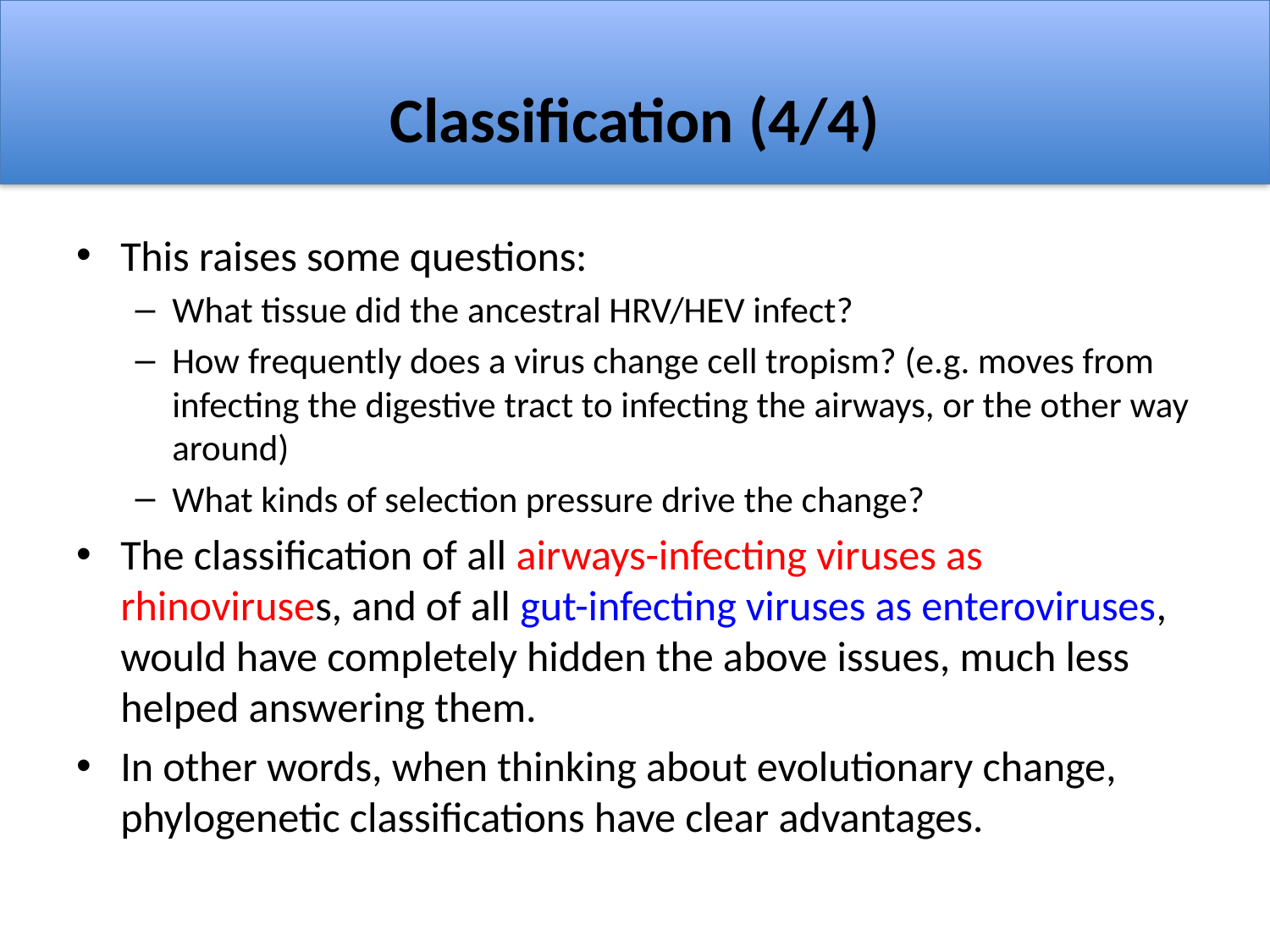

# Classification (4/4)
This raises some questions:
What tissue did the ancestral HRV/HEV infect?
How frequently does a virus change cell tropism? (e.g. moves from infecting the digestive tract to infecting the airways, or the other way around)
What kinds of selection pressure drive the change?
The classification of all airways-infecting viruses as rhinoviruses, and of all gut-infecting viruses as enteroviruses, would have completely hidden the above issues, much less helped answering them.
In other words, when thinking about evolutionary change, phylogenetic classifications have clear advantages.